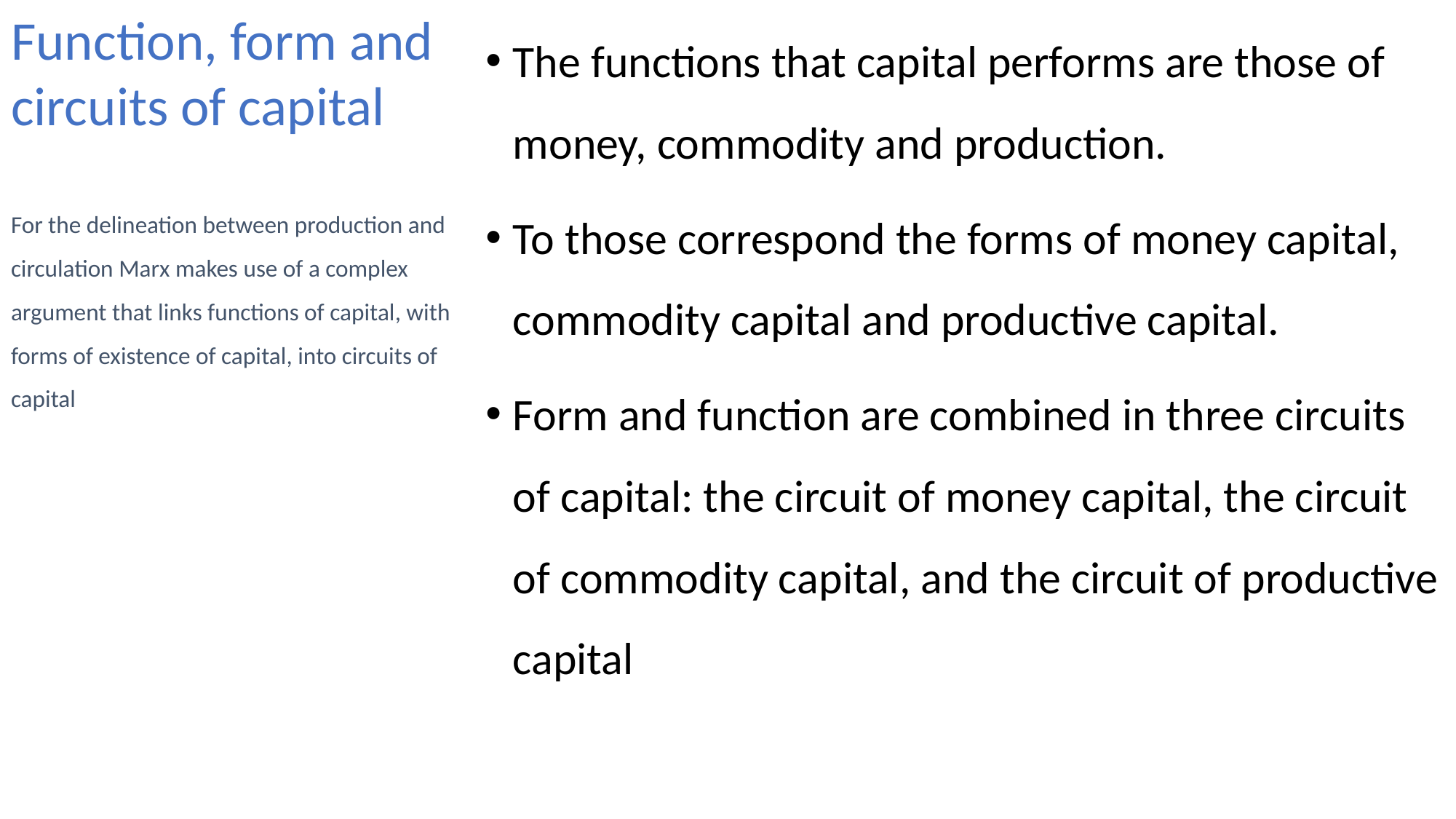

# Function, form and circuits of capital
The functions that capital performs are those of money, commodity and production.
To those correspond the forms of money capital, commodity capital and productive capital.
Form and function are combined in three circuits of capital: the circuit of money capital, the circuit of commodity capital, and the circuit of productive capital
For the delineation between production and circulation Marx makes use of a complex argument that links functions of capital, with forms of existence of capital, into circuits of capital